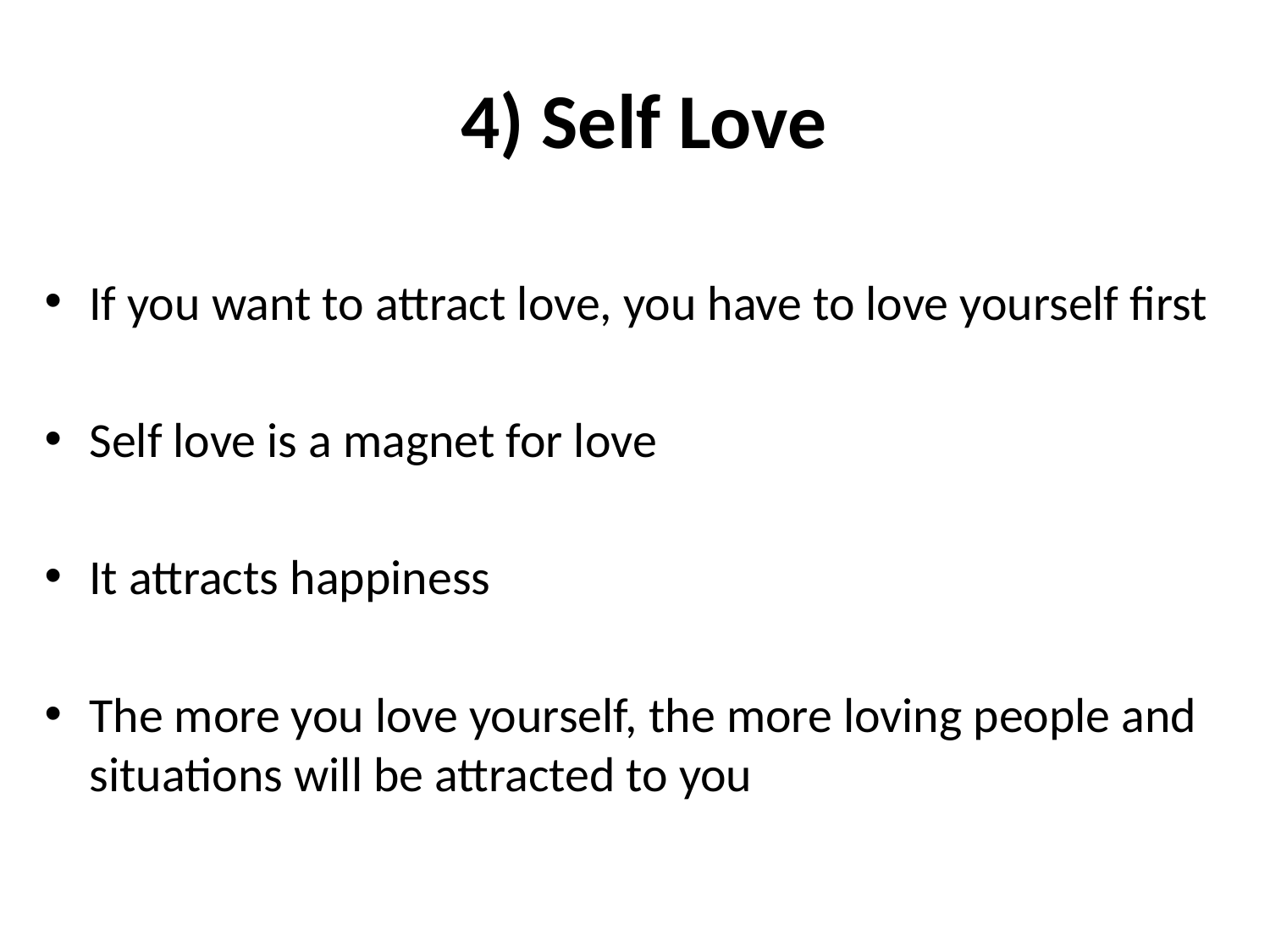

# 4) Self Love
If you want to attract love, you have to love yourself first

Self love is a magnet for love

It attracts happiness

The more you love yourself, the more loving people and situations will be attracted to you